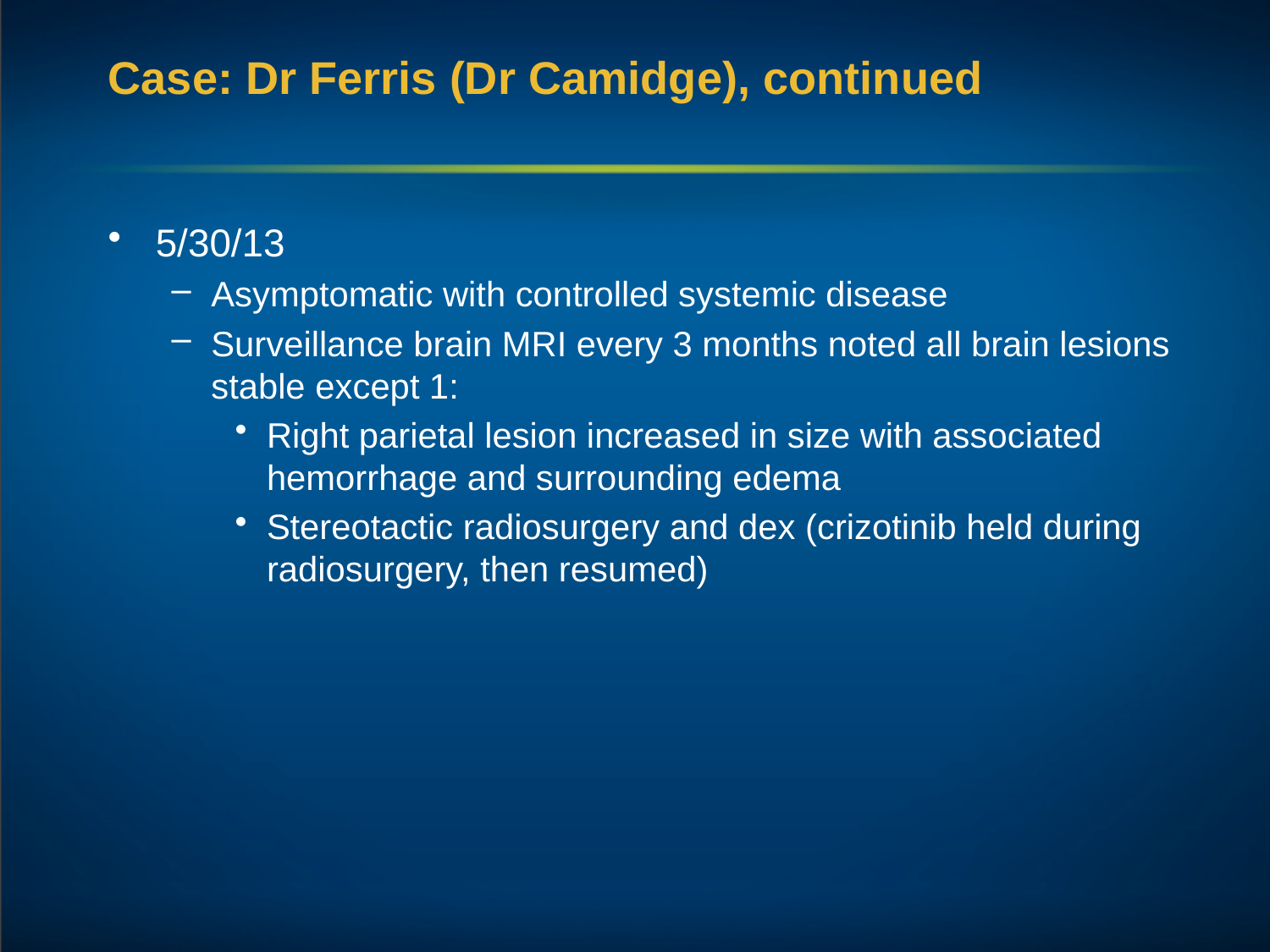

# Case: Dr Ferris (Dr Camidge), continued
5/30/13
Asymptomatic with controlled systemic disease
Surveillance brain MRI every 3 months noted all brain lesions stable except 1:
Right parietal lesion increased in size with associated hemorrhage and surrounding edema
Stereotactic radiosurgery and dex (crizotinib held during radiosurgery, then resumed)